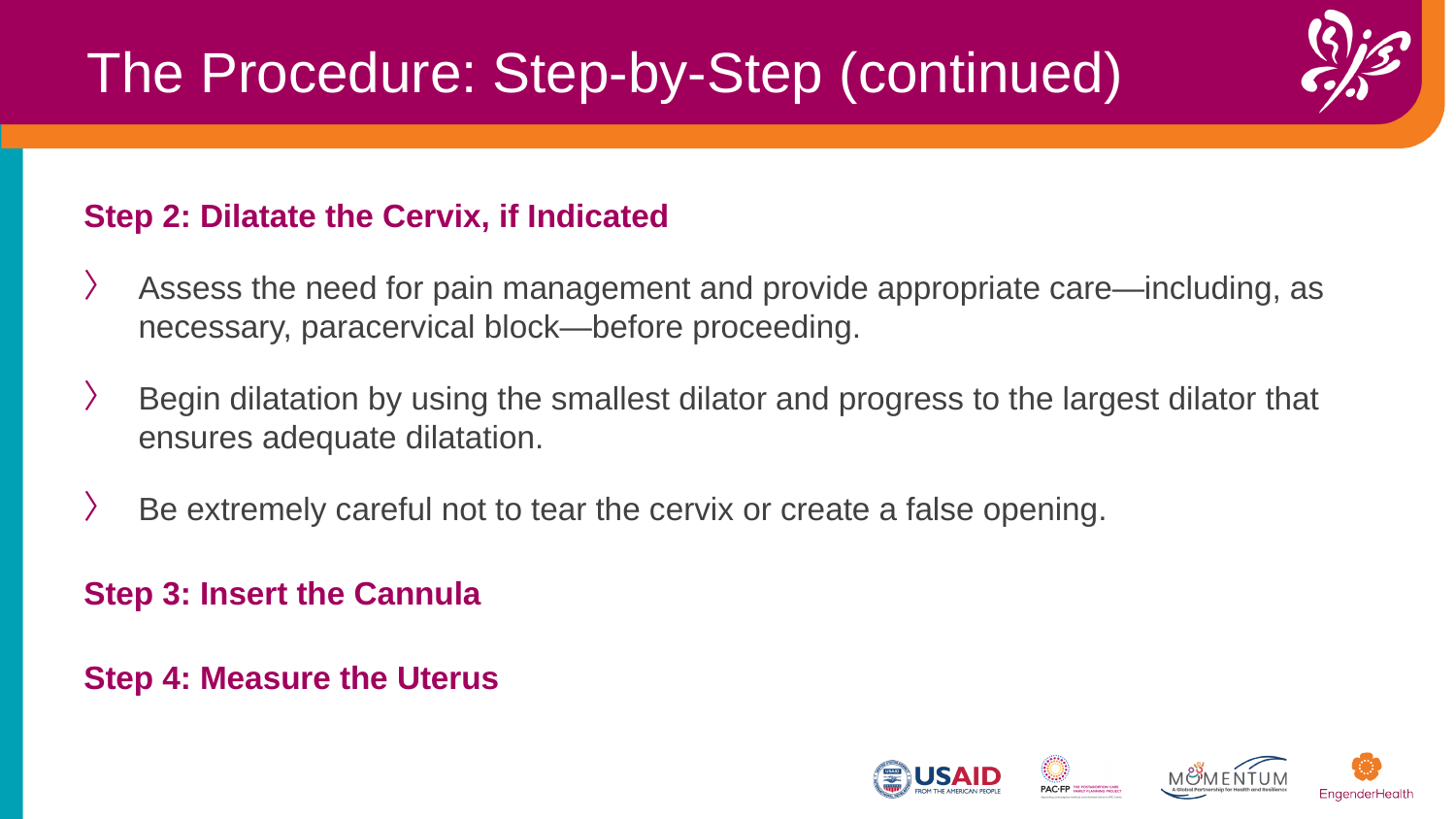

The Procedure: Step-by-Step (continued)
Step 2: Dilatate the Cervix, if Indicated
Assess the need for pain management and provide appropriate care—including, as necessary, paracervical block—before proceeding.
Begin dilatation by using the smallest dilator and progress to the largest dilator that ensures adequate dilatation.
Be extremely careful not to tear the cervix or create a false opening.
Step 3: Insert the Cannula
Step 4: Measure the Uterus